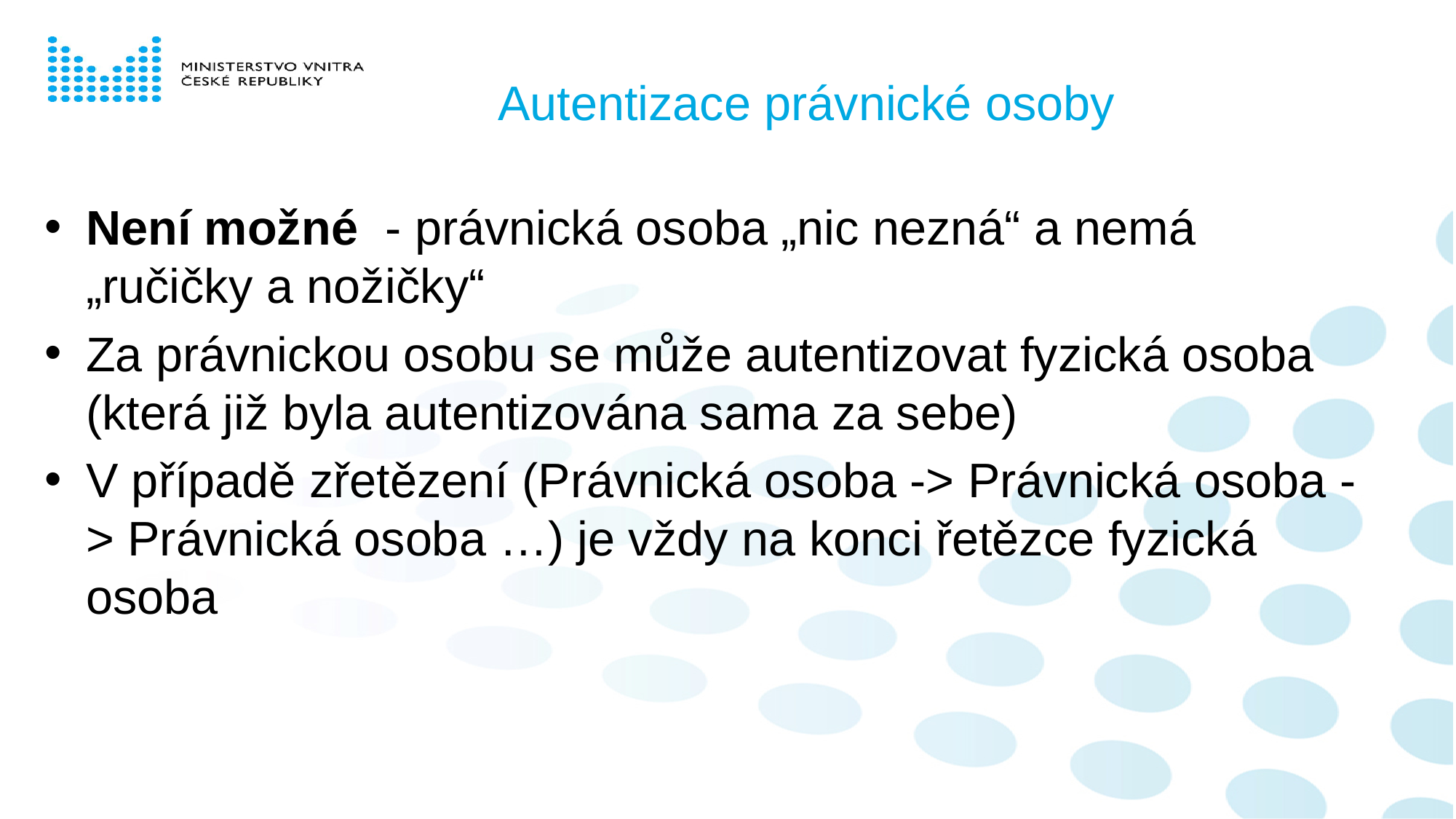

# Autentizace právnické osoby
Není možné  - právnická osoba „nic nezná“ a nemá „ručičky a nožičky“
Za právnickou osobu se může autentizovat fyzická osoba (která již byla autentizována sama za sebe)
V případě zřetězení (Právnická osoba -> Právnická osoba -> Právnická osoba …) je vždy na konci řetězce fyzická osoba